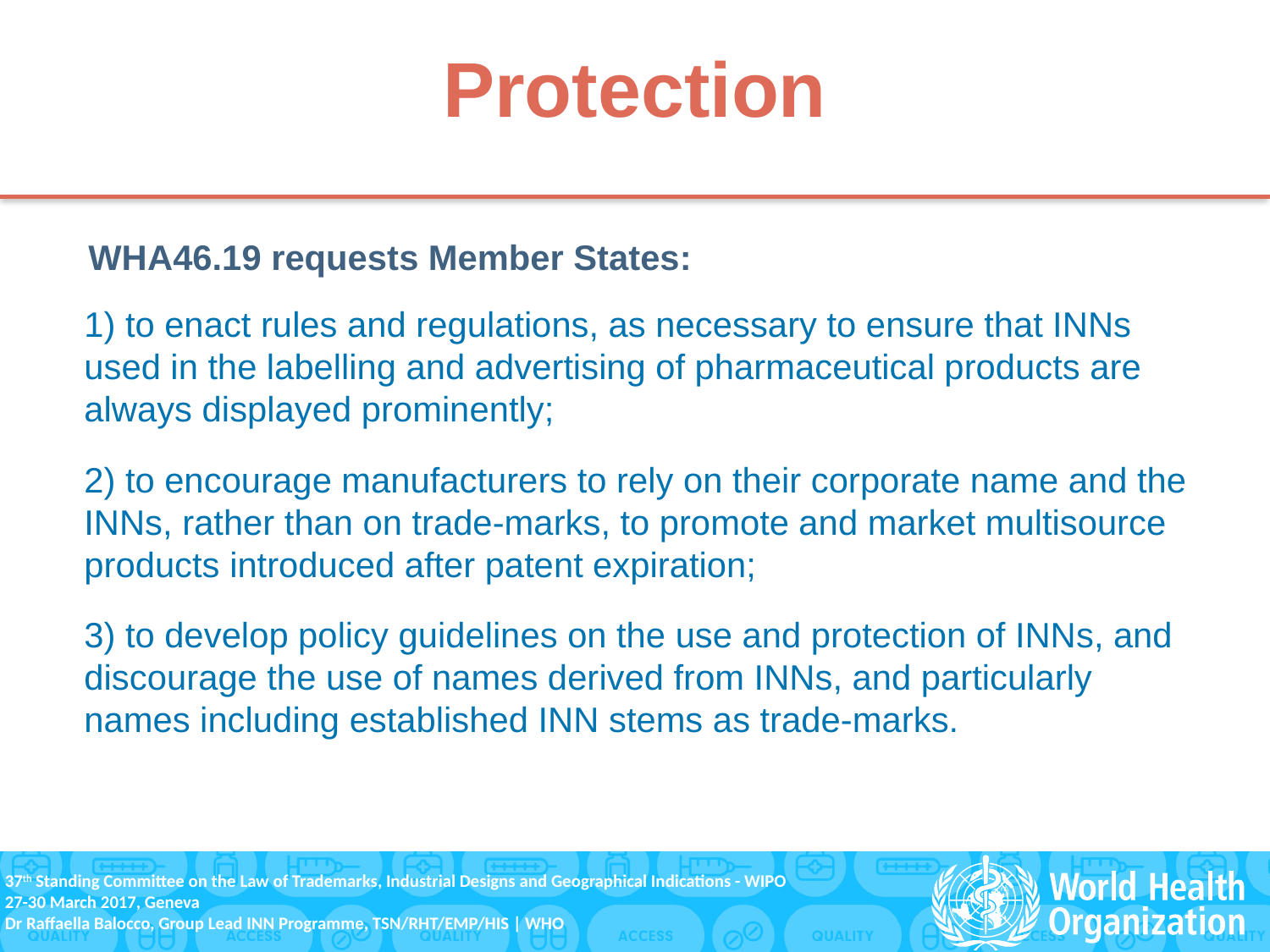

# Protection
WHA46.19 requests Member States:
1) to enact rules and regulations, as necessary to ensure that INNs used in the labelling and advertising of pharmaceutical products are always displayed prominently;
2) to encourage manufacturers to rely on their corporate name and the INNs, rather than on trade-marks, to promote and market multisource products introduced after patent expiration;
3) to develop policy guidelines on the use and protection of INNs, and discourage the use of names derived from INNs, and particularly names including established INN stems as trade-marks.